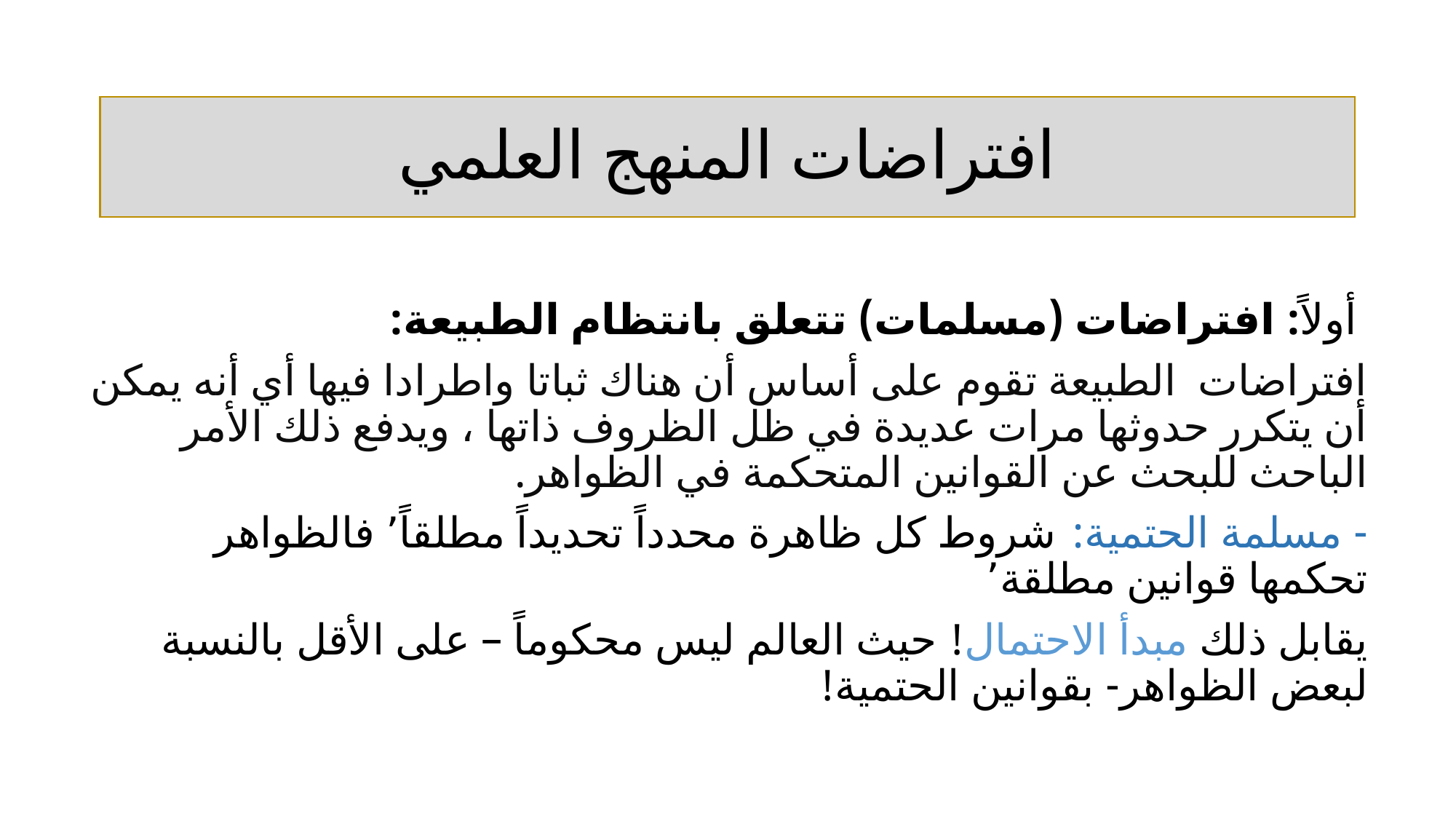

# افتراضات المنهج العلمي
 أولاً: افتراضات (مسلمات) تتعلق بانتظام الطبيعة:
افتراضات  الطبيعة تقوم على أساس أن هناك ثباتا واطرادا فيها أي أنه يمكن أن يتكرر حدوثها مرات عديدة في ظل الظروف ذاتها ، ويدفع ذلك الأمر الباحث للبحث عن القوانين المتحكمة في الظواهر.
- مسلمة الحتمية: شروط كل ظاهرة محدداً تحديداً مطلقاً٬ فالظواهر تحكمها قوانين مطلقة٬
يقابل ذلك مبدأ الاحتمال! حيث العالم ليس محكوماً – على الأقل بالنسبة لبعض الظواهر- بقوانين الحتمية!